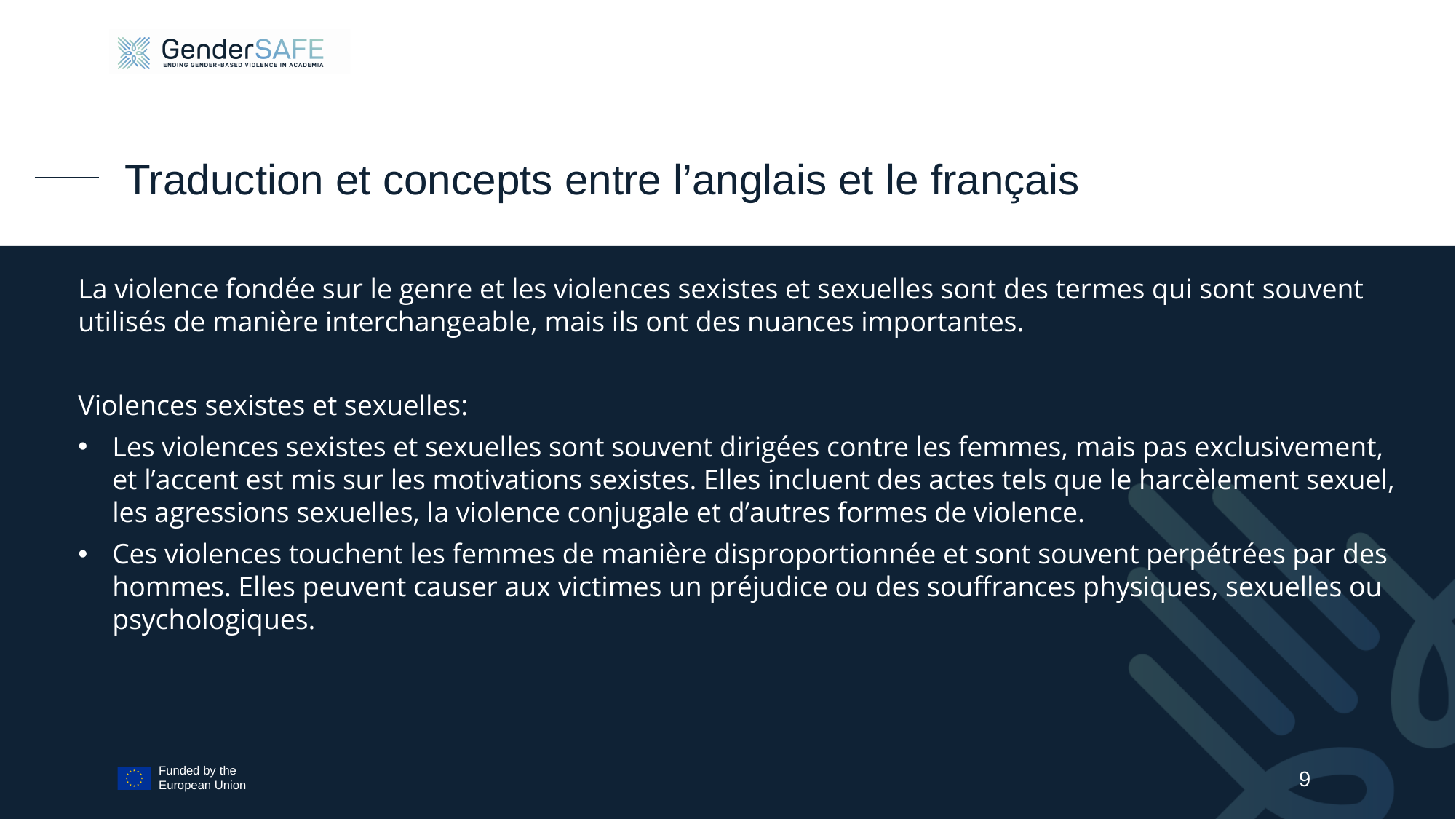

# Traduction et concepts entre l’anglais et le français
La violence fondée sur le genre et les violences sexistes et sexuelles sont des termes qui sont souvent utilisés de manière interchangeable, mais ils ont des nuances importantes.

Violences sexistes et sexuelles:
Les violences sexistes et sexuelles sont souvent dirigées contre les femmes, mais pas exclusivement, et l’accent est mis sur les motivations sexistes. Elles incluent des actes tels que le harcèlement sexuel, les agressions sexuelles, la violence conjugale et d’autres formes de violence.
Ces violences touchent les femmes de manière disproportionnée et sont souvent perpétrées par des hommes. Elles peuvent causer aux victimes un préjudice ou des souffrances physiques, sexuelles ou psychologiques.